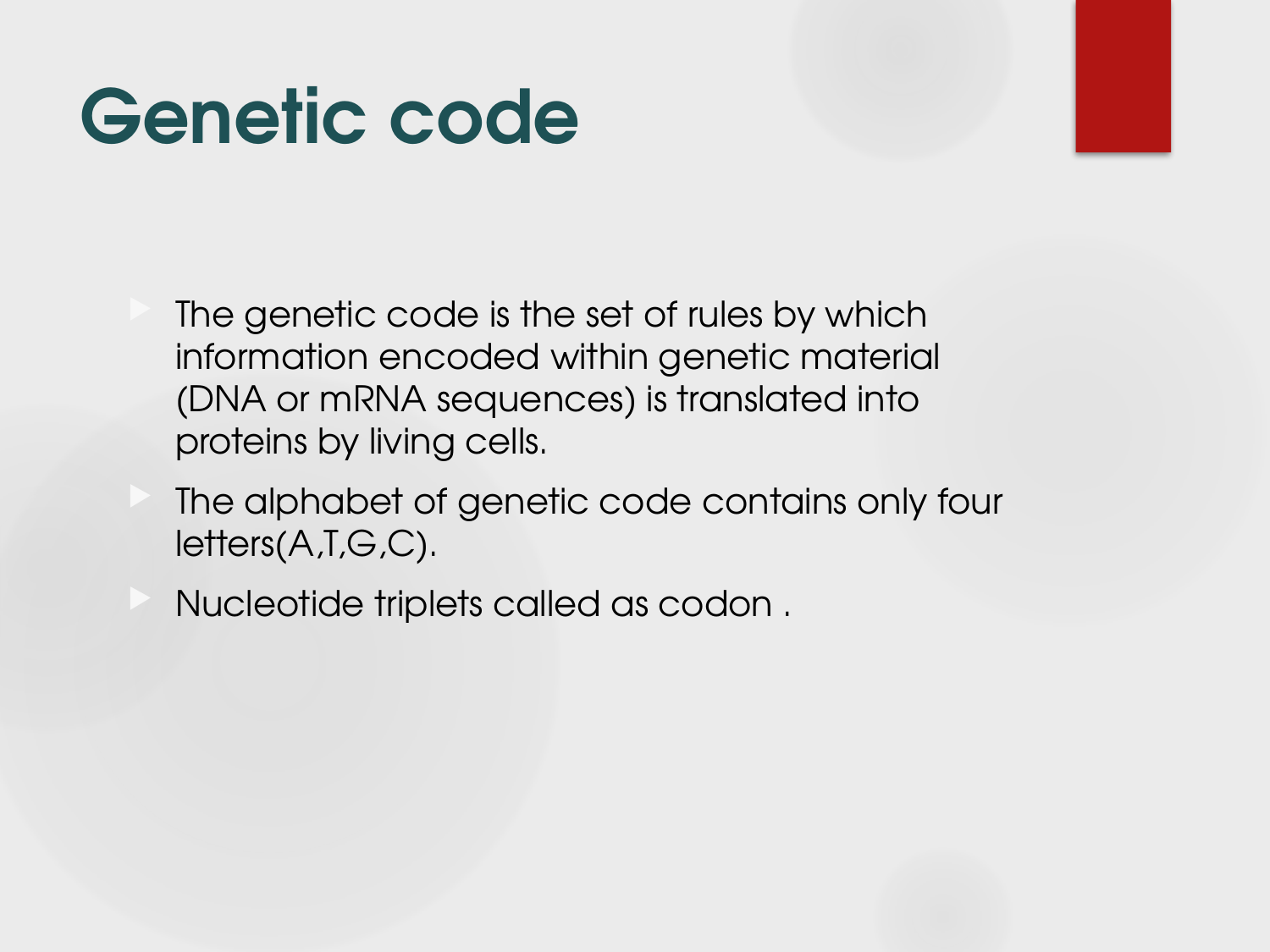

# Genetic code
The genetic code is the set of rules by which information encoded within genetic material (DNA or mRNA sequences) is translated into proteins by living cells.
The alphabet of genetic code contains only four letters(A,T,G,C).
Nucleotide triplets called as codon .